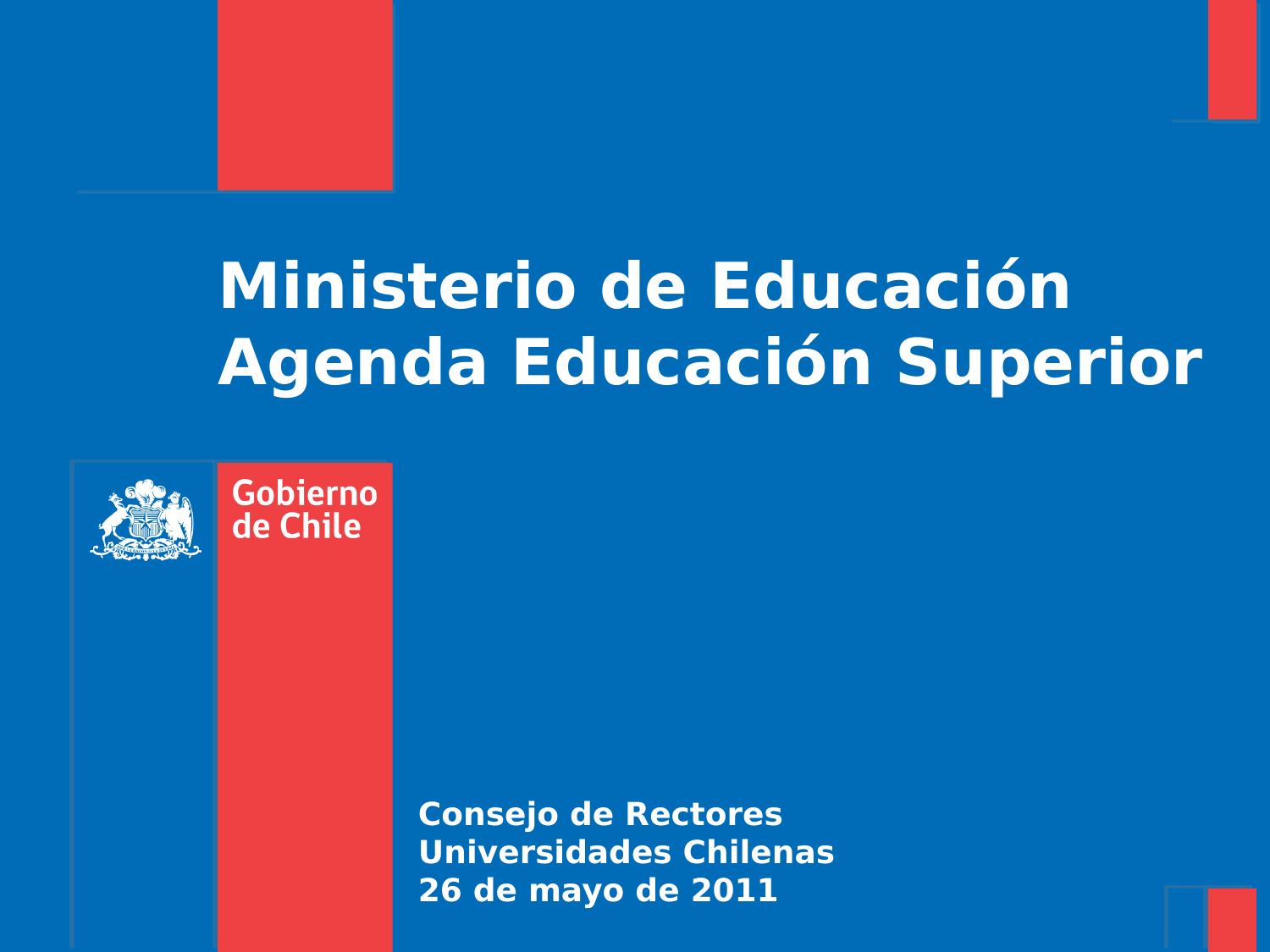

Ministerio de Educación
Agenda Educación Superior
Consejo de Rectores
Universidades Chilenas
26 de mayo de 2011